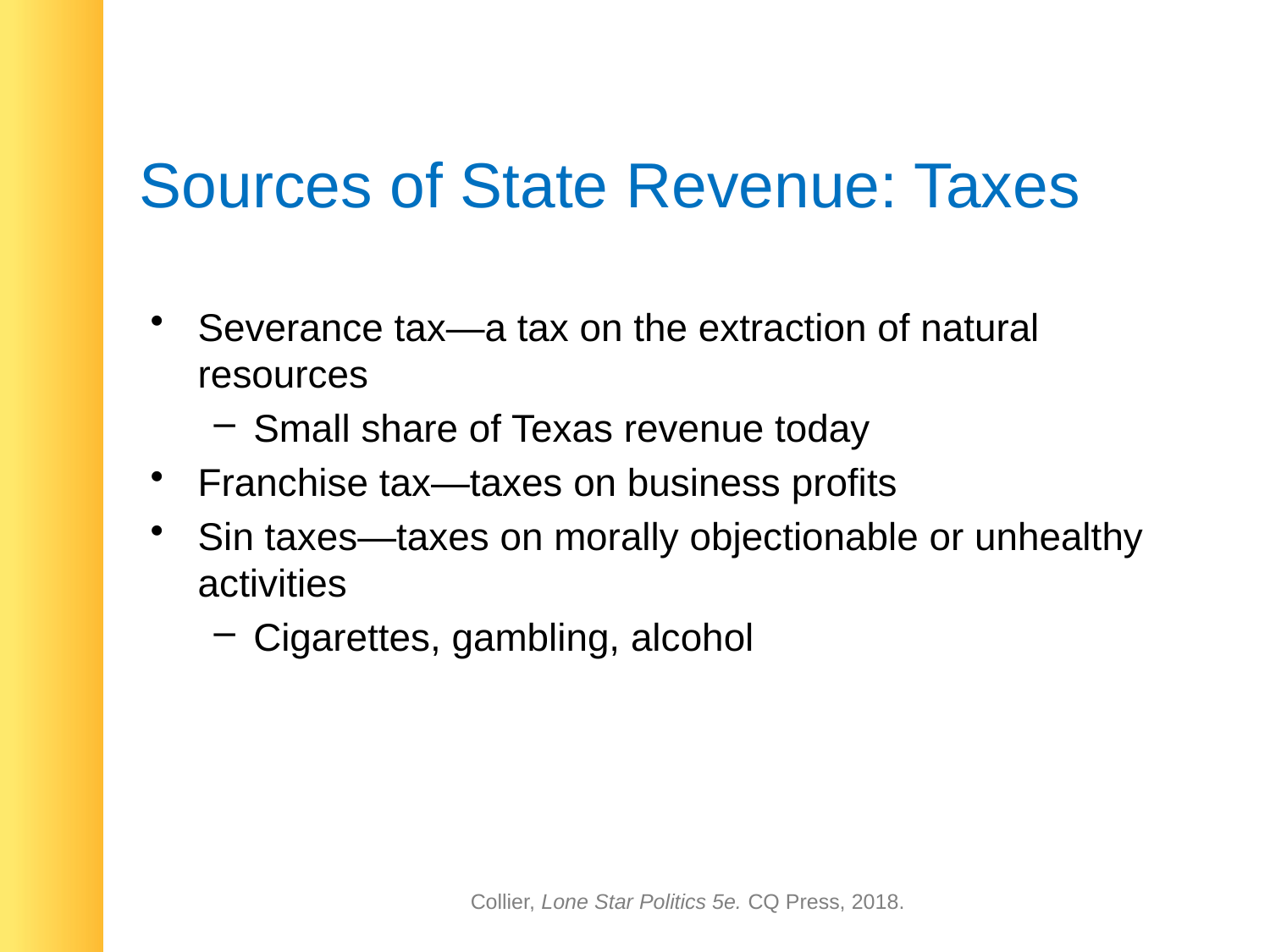

# Sources of State Revenue: Taxes
Severance tax—a tax on the extraction of natural resources
Small share of Texas revenue today
Franchise tax—taxes on business profits
Sin taxes—taxes on morally objectionable or unhealthy activities
Cigarettes, gambling, alcohol

Collier, Lone Star Politics 5e. CQ Press, 2018.